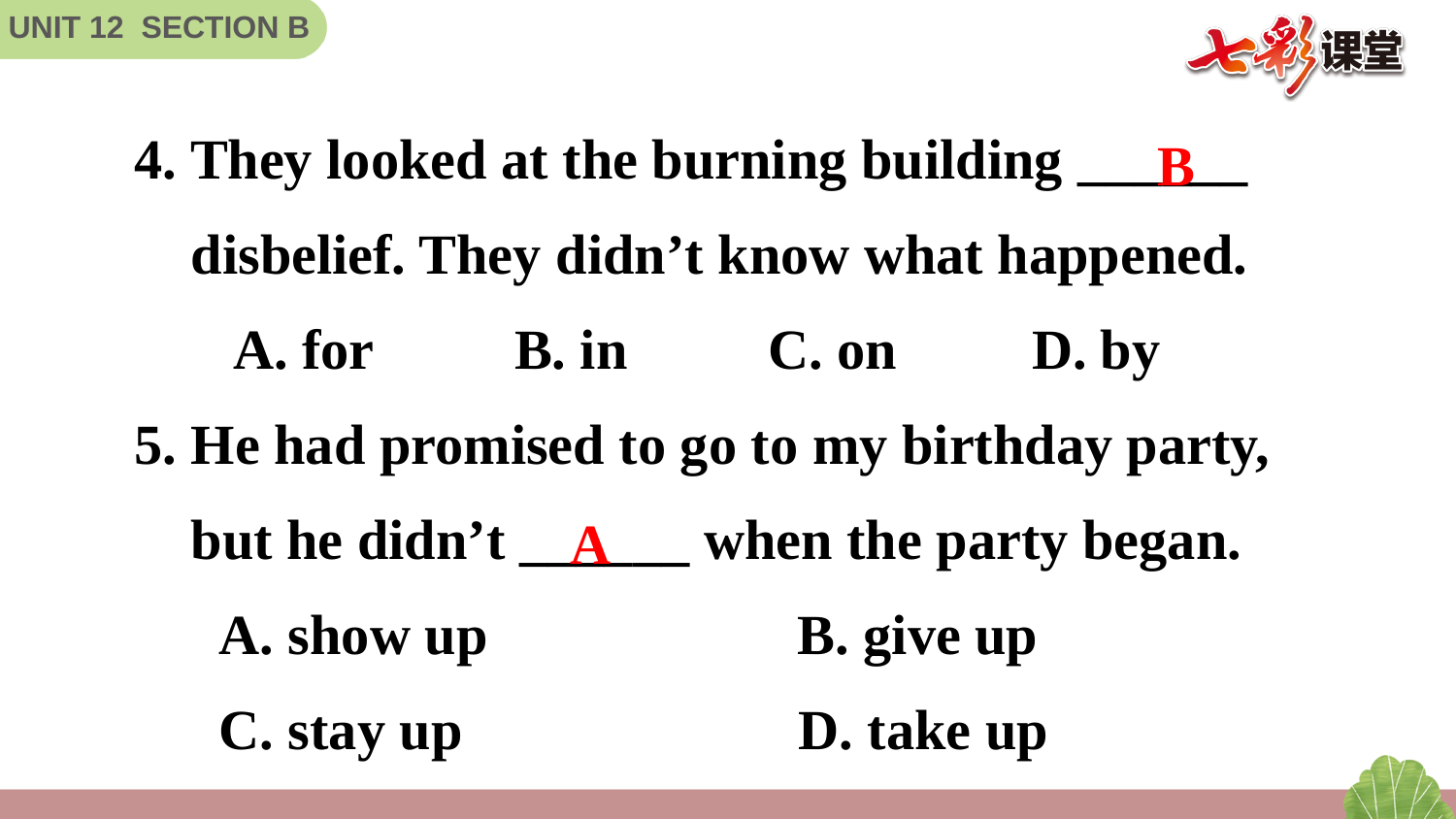

4. They looked at the burning building ______
    disbelief. They didn’t know what happened.
       A. for　　B. in　　C. on　    D. by
5. He had promised to go to my birthday party,
    but he didn’t ______ when the party began.
      A. show up　　　　　B. give up
      C. stay up　　　　　  D. take up
B
A